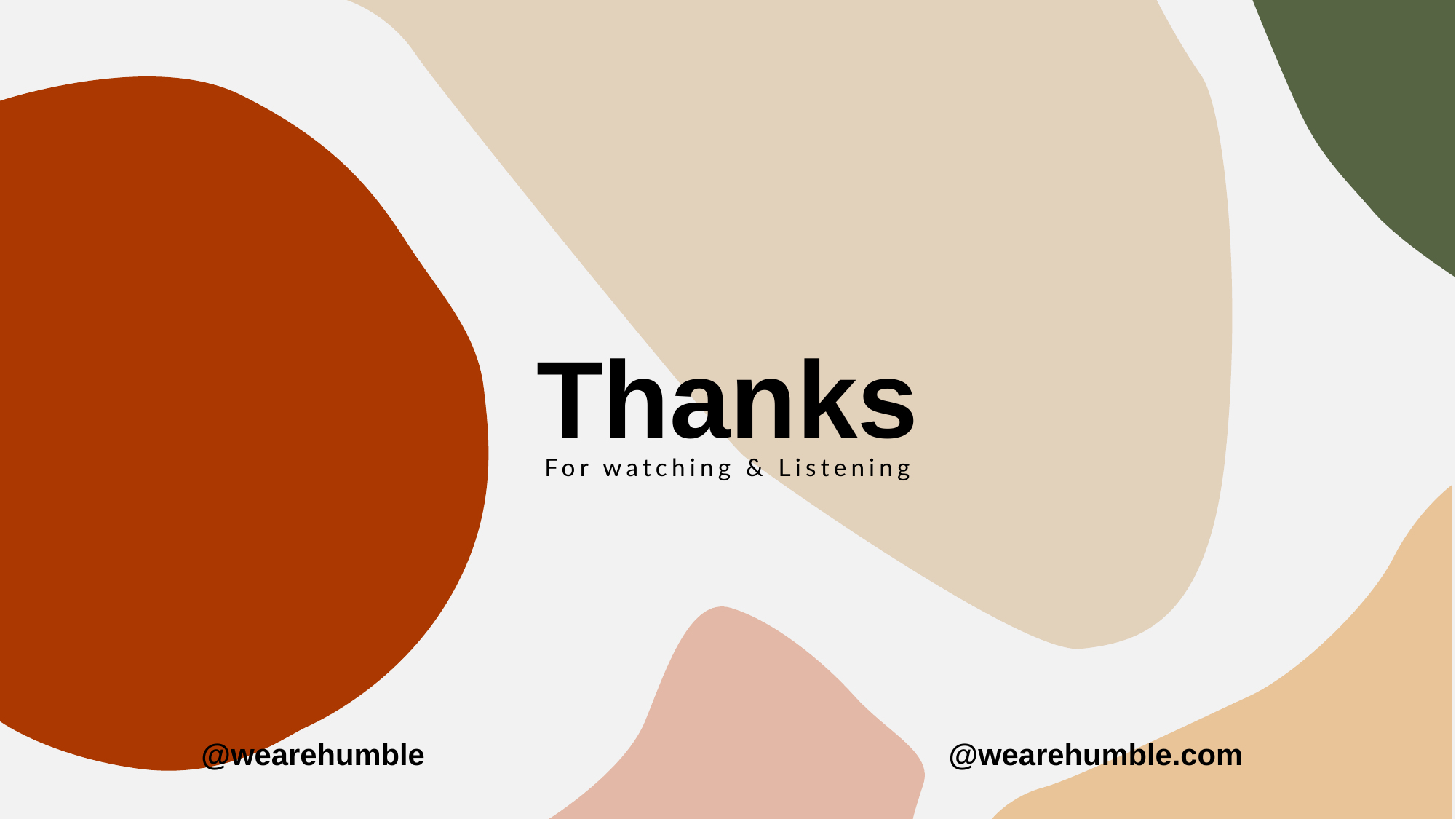

Thanks
For watching & Listening

@wearehumble
@wearehumble.com